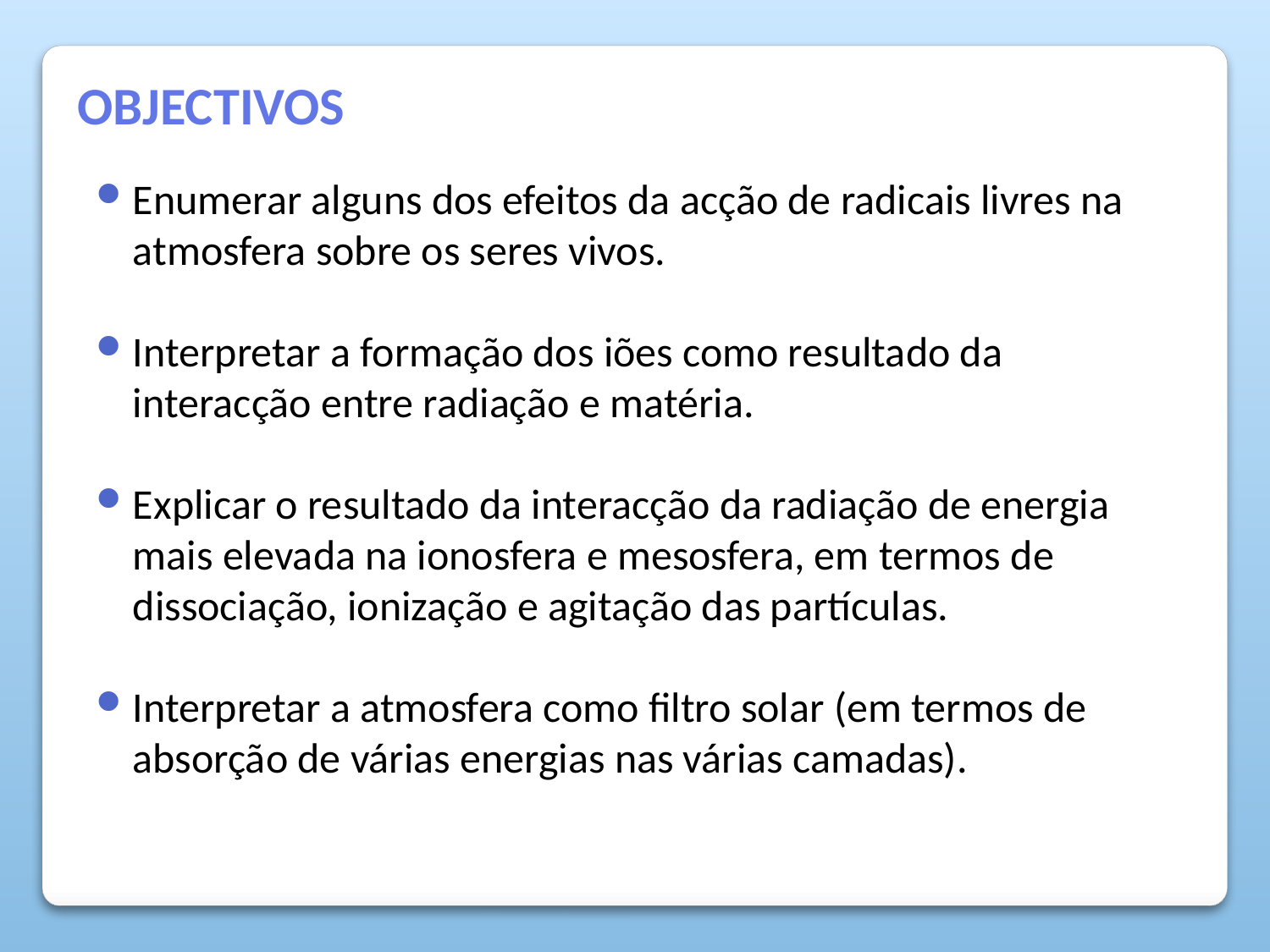

OBJECTIVOS
Enumerar alguns dos efeitos da acção de radicais livres na atmosfera sobre os seres vivos.

Interpretar a formação dos iões como resultado da
interacção entre radiação e matéria.

Explicar o resultado da interacção da radiação de energia mais elevada na ionosfera e mesosfera, em termos de dissociação, ionização e agitação das partículas.

Interpretar a atmosfera como filtro solar (em termos de absorção de várias energias nas várias camadas).